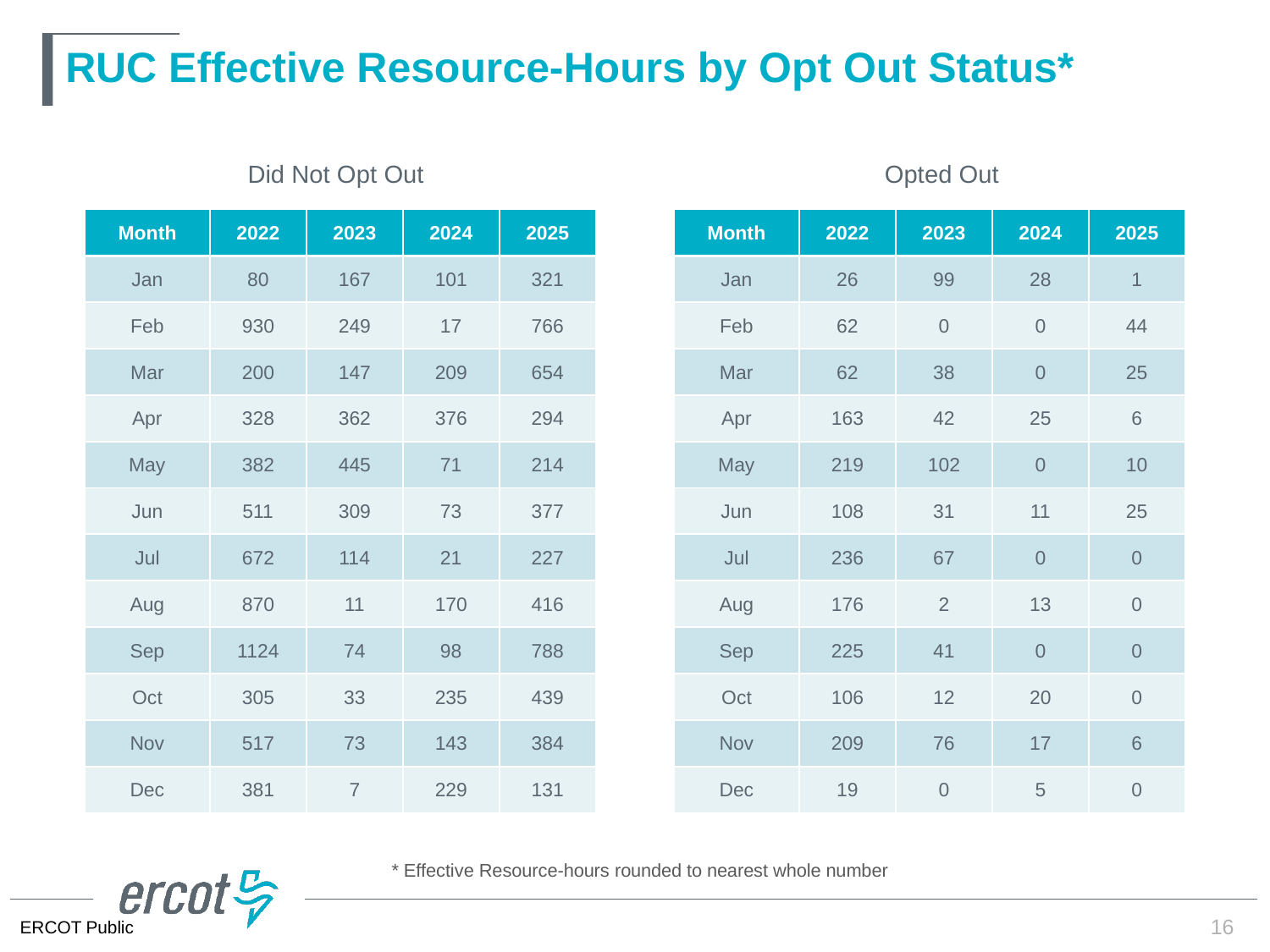

# RUC Effective Resource-Hours by Opt Out Status*
Opted Out
Did Not Opt Out
| Month | 2022 | 2023 | 2024 | 2025 |
| --- | --- | --- | --- | --- |
| Jan | 80 | 167 | 101 | 321 |
| Feb | 930 | 249 | 17 | 766 |
| Mar | 200 | 147 | 209 | 654 |
| Apr | 328 | 362 | 376 | 294 |
| May | 382 | 445 | 71 | 214 |
| Jun | 511 | 309 | 73 | 377 |
| Jul | 672 | 114 | 21 | 227 |
| Aug | 870 | 11 | 170 | 416 |
| Sep | 1124 | 74 | 98 | 788 |
| Oct | 305 | 33 | 235 | 439 |
| Nov | 517 | 73 | 143 | 384 |
| Dec | 381 | 7 | 229 | 131 |
| Month | 2022 | 2023 | 2024 | 2025 |
| --- | --- | --- | --- | --- |
| Jan | 26 | 99 | 28 | 1 |
| Feb | 62 | 0 | 0 | 44 |
| Mar | 62 | 38 | 0 | 25 |
| Apr | 163 | 42 | 25 | 6 |
| May | 219 | 102 | 0 | 10 |
| Jun | 108 | 31 | 11 | 25 |
| Jul | 236 | 67 | 0 | 0 |
| Aug | 176 | 2 | 13 | 0 |
| Sep | 225 | 41 | 0 | 0 |
| Oct | 106 | 12 | 20 | 0 |
| Nov | 209 | 76 | 17 | 6 |
| Dec | 19 | 0 | 5 | 0 |
* Effective Resource-hours rounded to nearest whole number
16